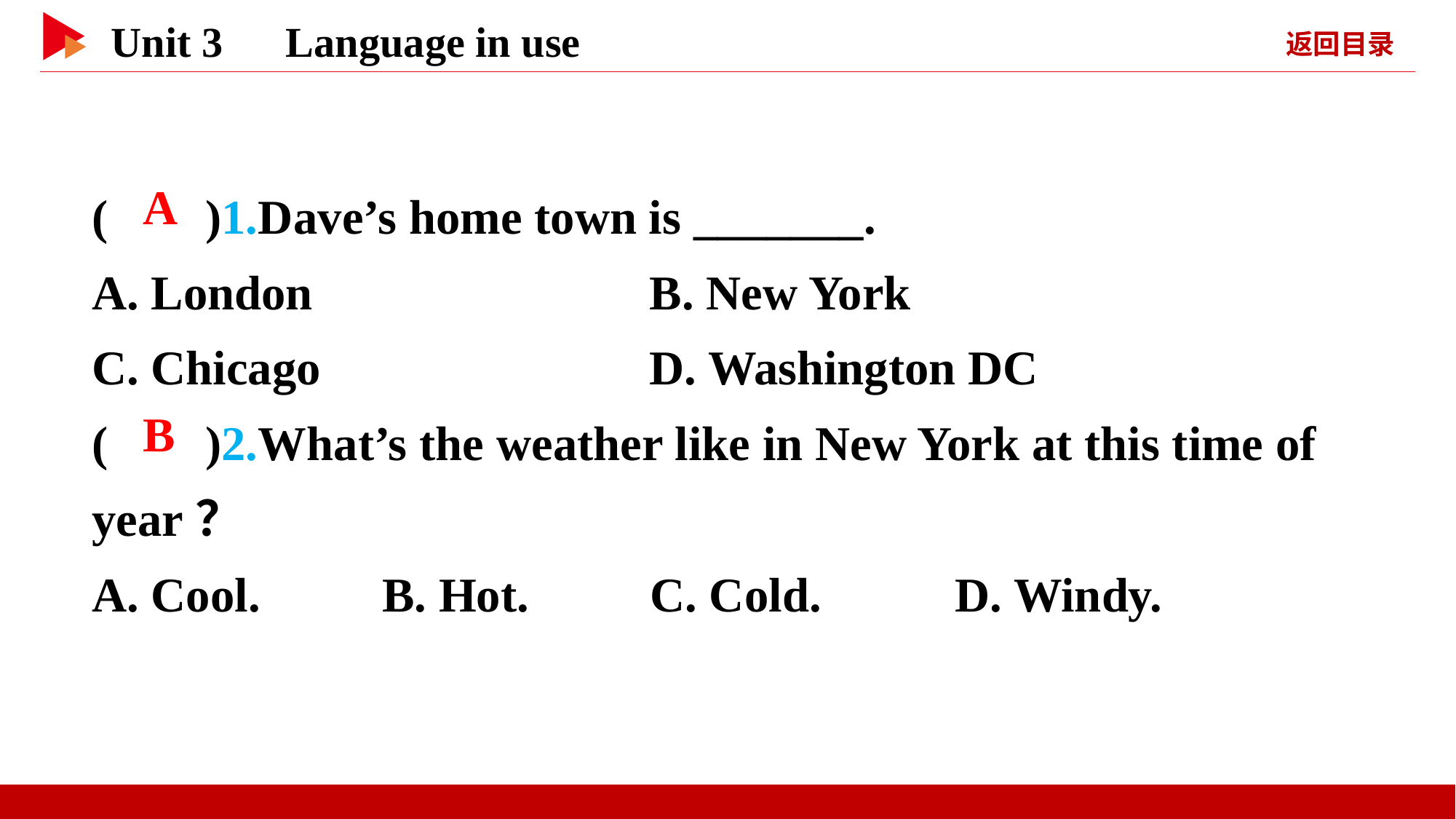

(        )1.Dave’s home town is _______.
A. London               		 B. New York
C. Chicago              		 D. Washington DC
(        )2.What’s the weather like in New York at this time of year？
A. Cool.          B. Hot.           C. Cold.           D. Windy.
   A
   B